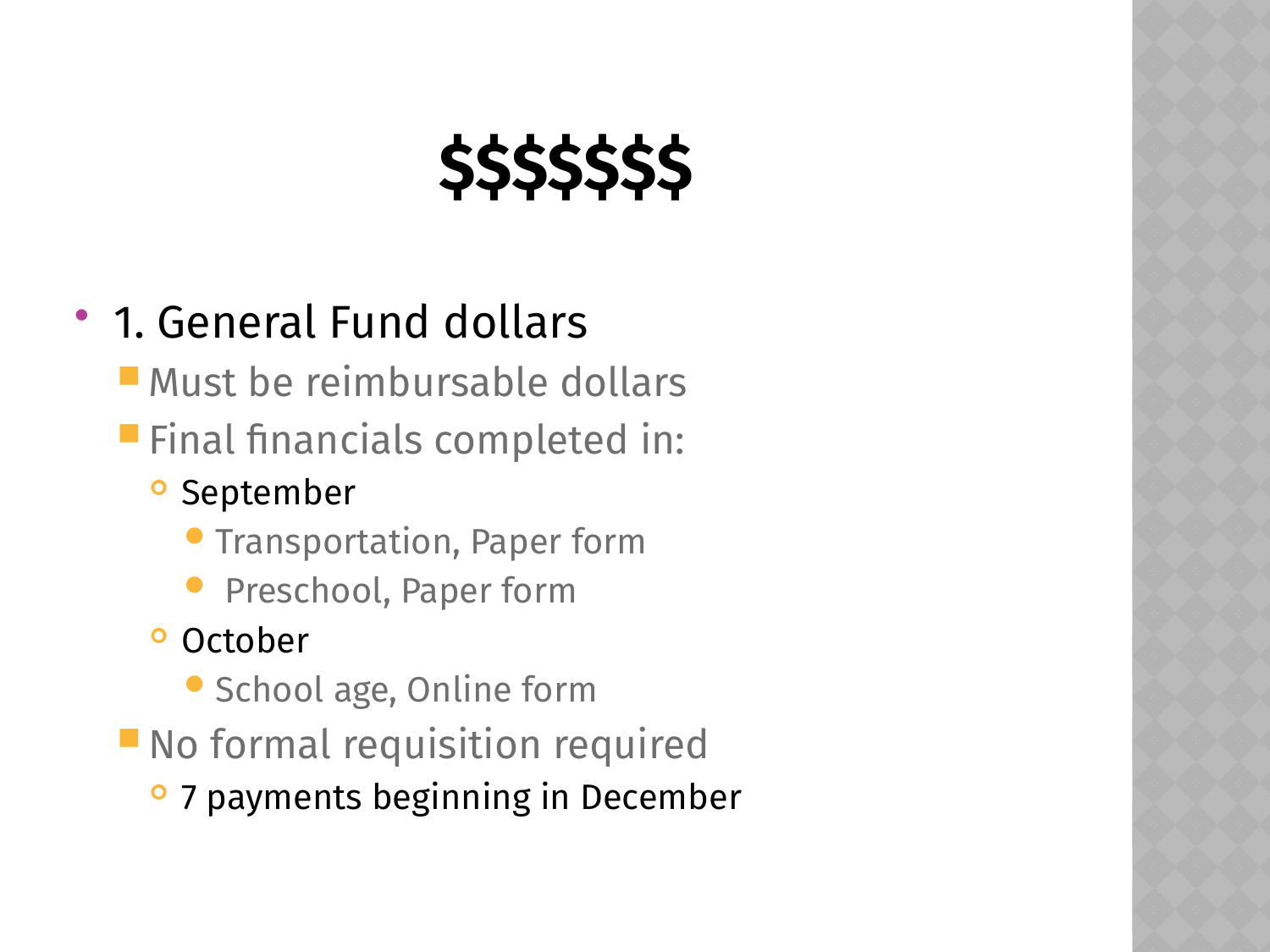

# $$$$$$$
1. General Fund dollars
Must be reimbursable dollars
Final financials completed in:
September
Transportation, Paper form
 Preschool, Paper form
October
School age, Online form
No formal requisition required
7 payments beginning in December